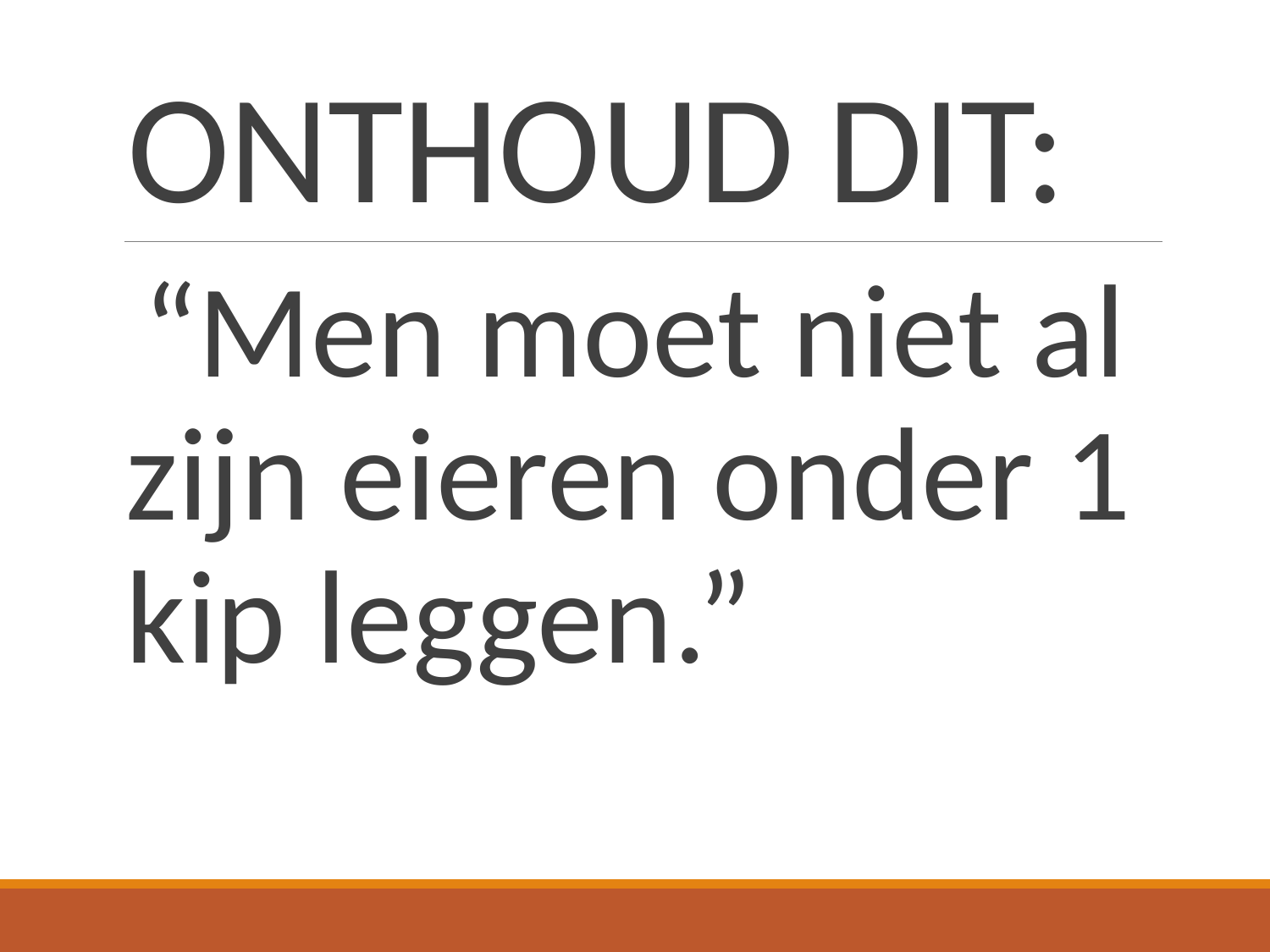

# ONTHOUD DIT:
“Men moet niet al zijn eieren onder 1 kip leggen.”